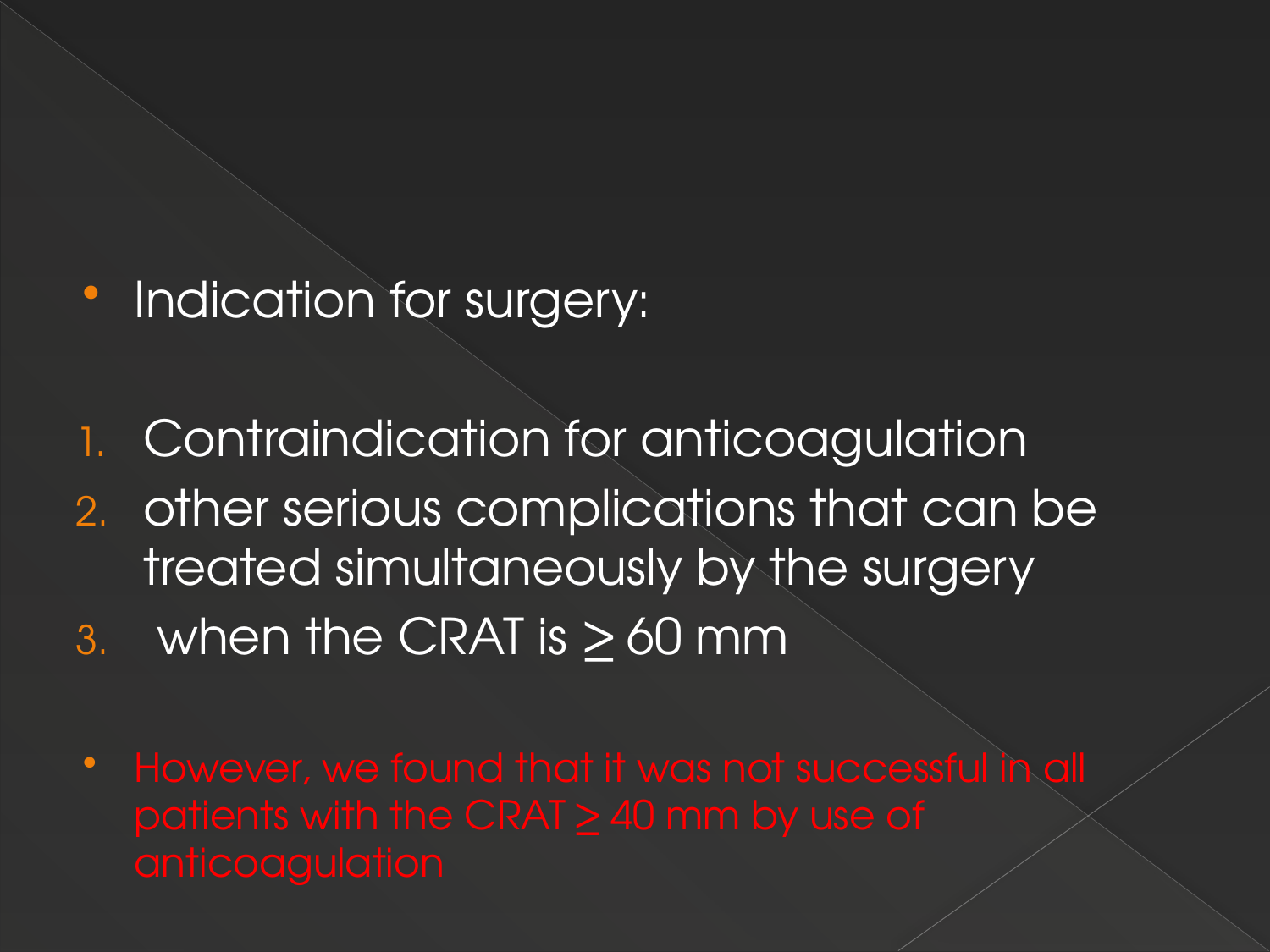

#
Indication for surgery:

Contraindication for anticoagulation
other serious complications that can be treated simultaneously by the surgery
 when the CRAT is ≥ 60 mm

However, we found that it was not successful in all patients with the CRAT ≥ 40 mm by use of anticoagulation